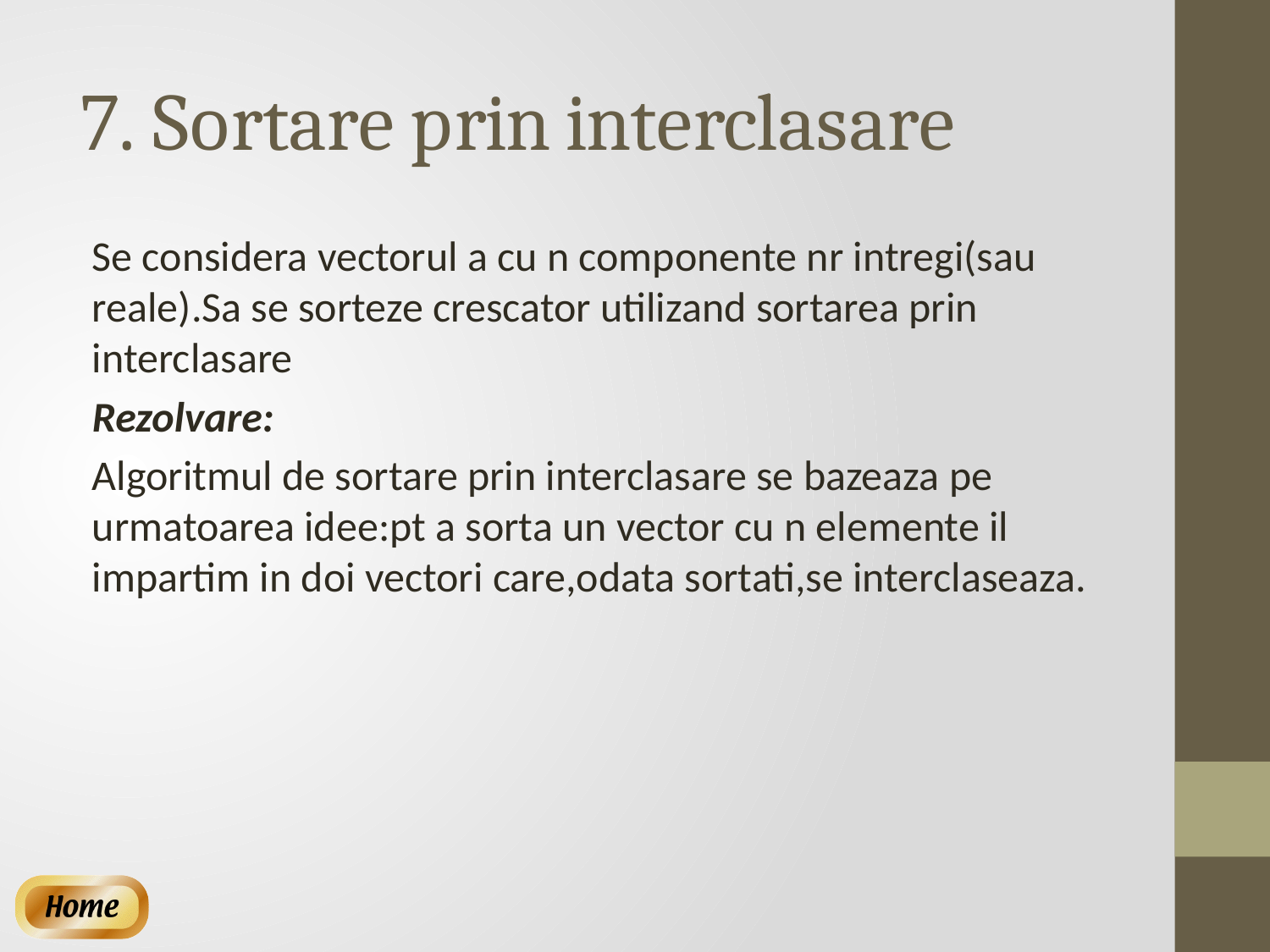

# 7. Sortare prin interclasare
Se considera vectorul a cu n componente nr intregi(sau reale).Sa se sorteze crescator utilizand sortarea prin interclasare
Rezolvare:
Algoritmul de sortare prin interclasare se bazeaza pe urmatoarea idee:pt a sorta un vector cu n elemente il impartim in doi vectori care,odata sortati,se interclaseaza.